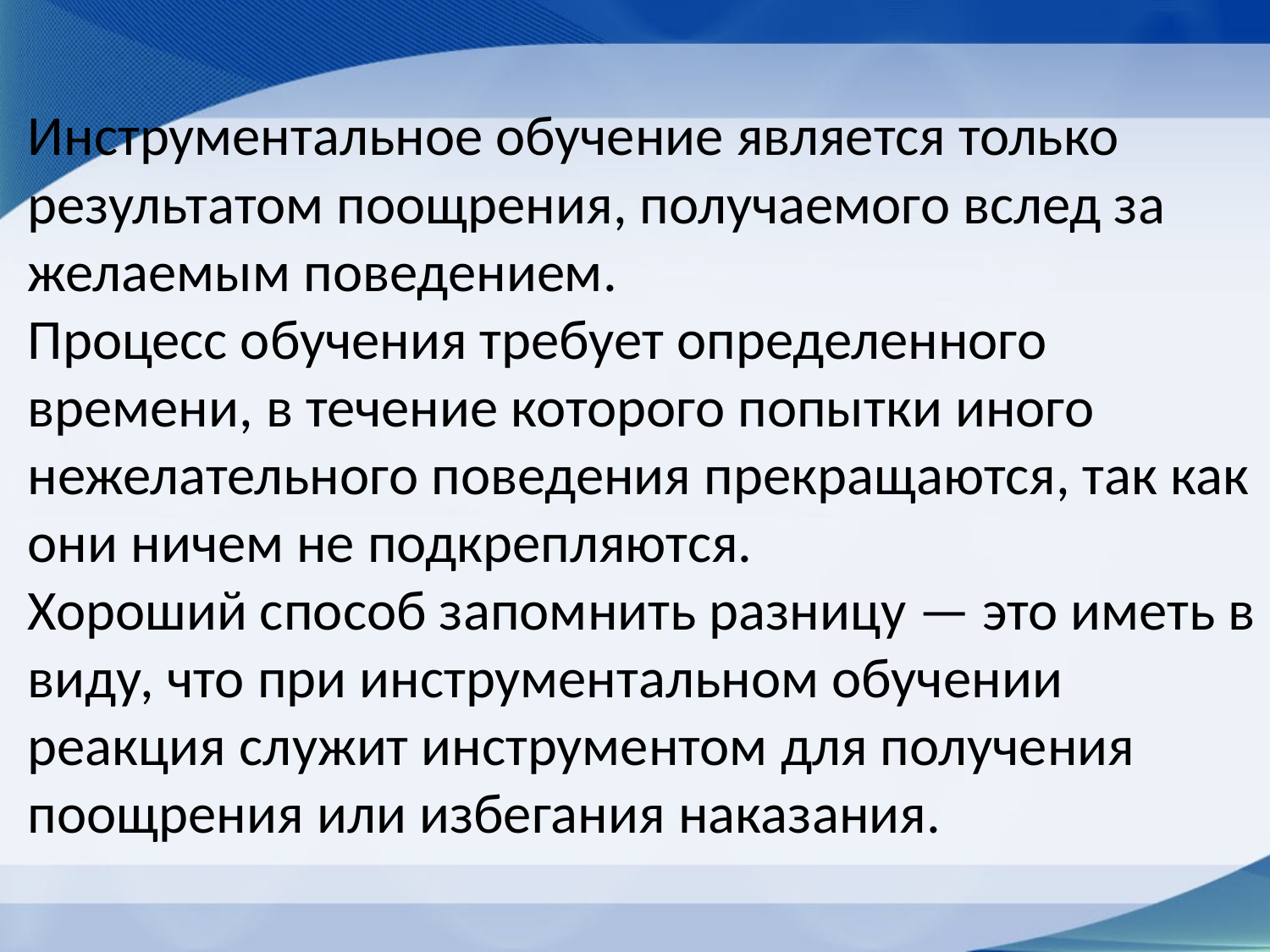

# Инструментальное обучение является только результатом поощрения, получаемого вслед за желаемым поведением. Процесс обучения требует определенного времени, в течение которого попытки иного нежелательного поведения прекращаются, так как они ничем не подкрепляются. Хороший способ запомнить разницу — это иметь в виду, что при инструментальном обучении реакция служит инструментом для получения поощрения или избегания наказания.